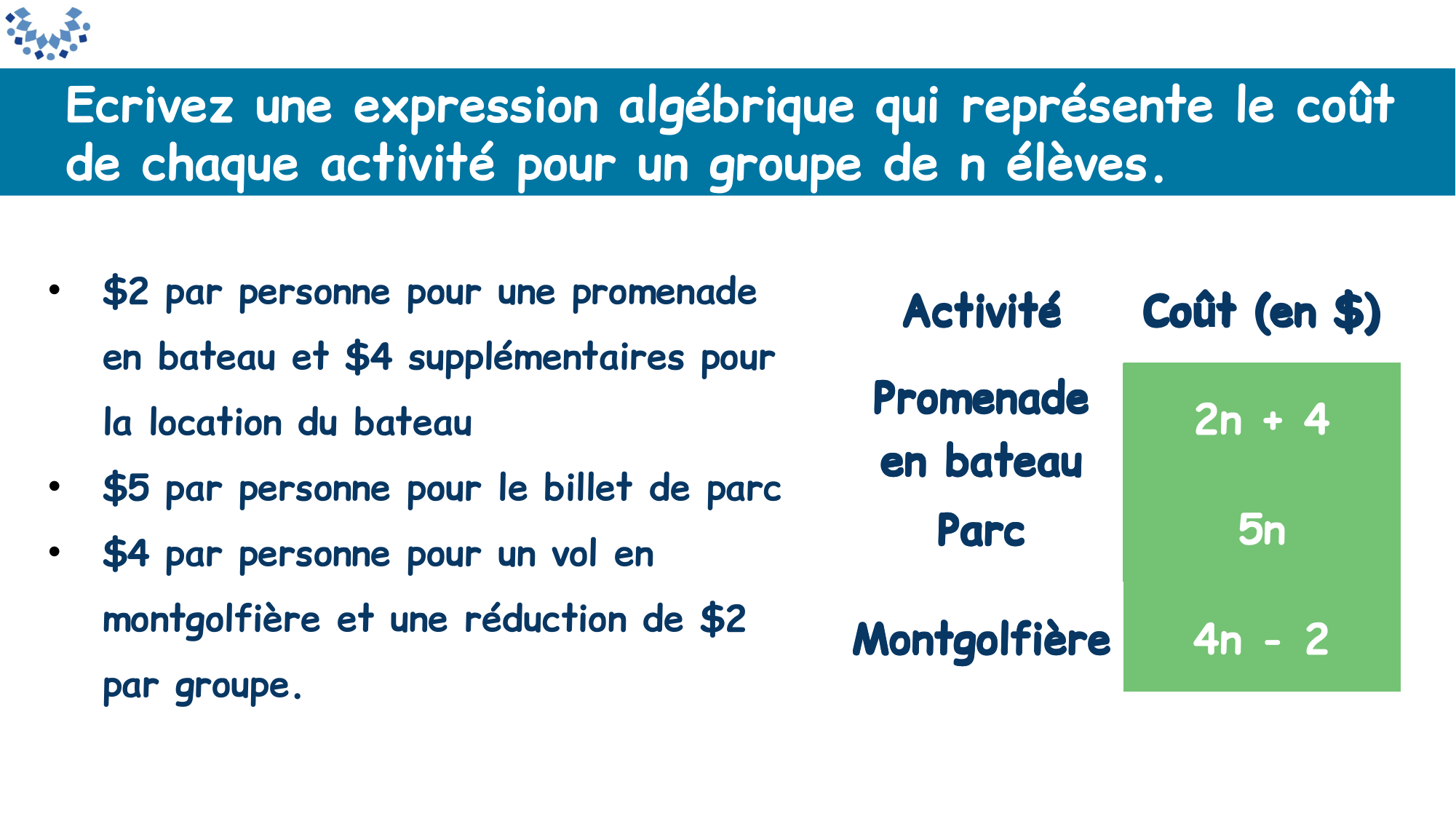

Ecrivez une expression algébrique qui représente le coût de chaque activité pour un groupe de n élèves.
$2 par personne pour une promenade en bateau et $4 supplémentaires pour la location du bateau
$5 par personne pour le billet de parc
$4 par personne pour un vol en montgolfière et une réduction de $2 par groupe.
| Activité | Coût (en $) |
| --- | --- |
| Promenade en bateau | 2n + 4 |
| Parc | 5n |
| Montgolfière | 4n - 2 |
| Activité | Coût (en $) |
| --- | --- |
| Promenade en bateau | 2n + 4 |
| Parc | 5n |
| Montgolfière | 4n - 2 |
| Activité | Coût (en $) |
| --- | --- |
| Promenade en bateau | 2n + 4 |
| Parc | 5n |
| Montgolfière | 4n - 2 |
| Activité | Coût (en $) |
| --- | --- |
| Promenade en bateau | 2n + 4 |
| Parc | 5n |
| Montgolfière | 4n - 2 |